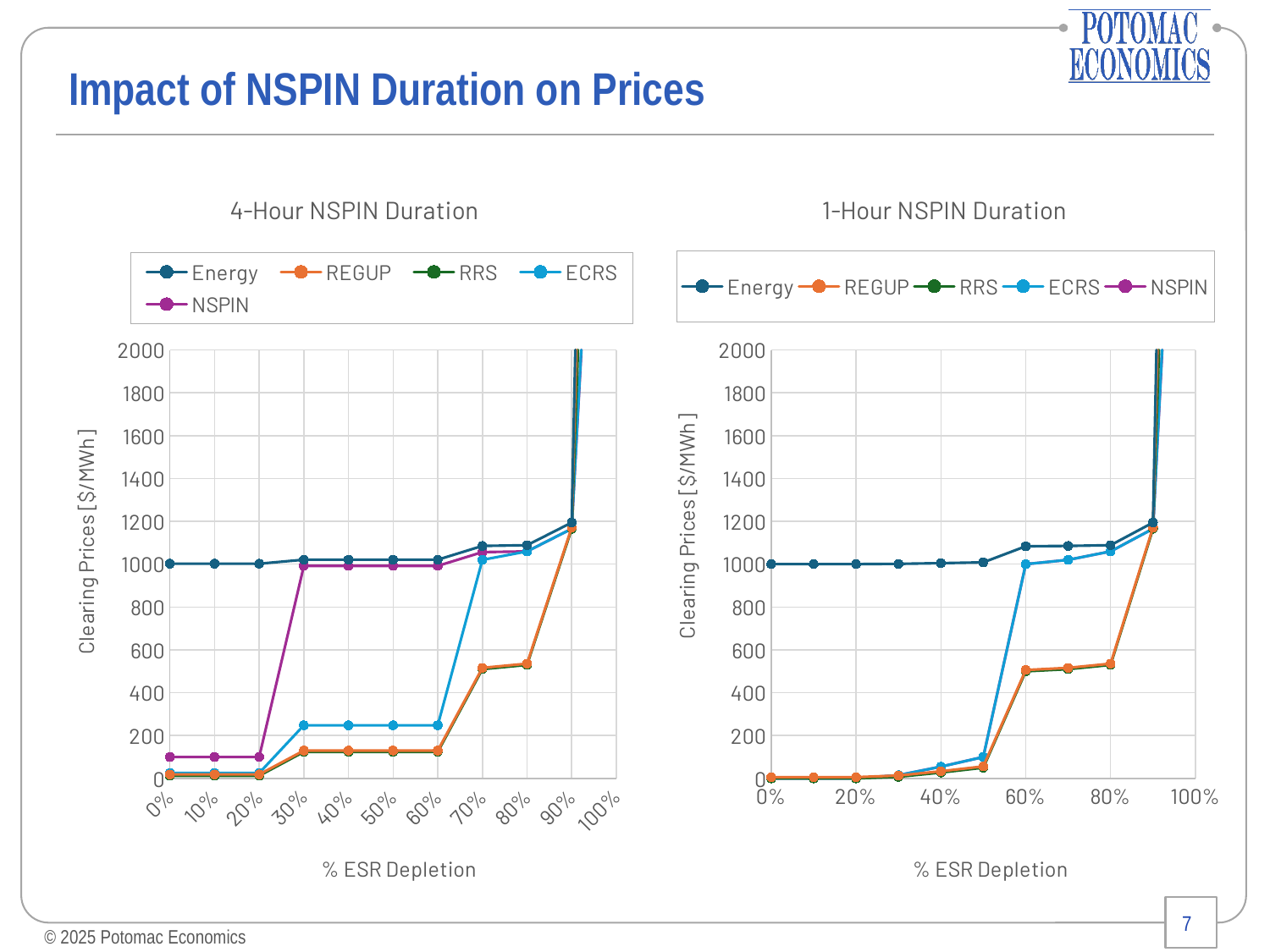

# Impact of NSPIN Duration on Prices

### Chart: 4-Hour NSPIN Duration

| Category | Energy | REGUP | RRS | ECRS | NSPIN |
|---|---|---|---|---|---|

### Chart: 1-Hour NSPIN Duration

| Category | Energy | REGUP | RRS | ECRS | NSPIN |
|---|---|---|---|---|---|